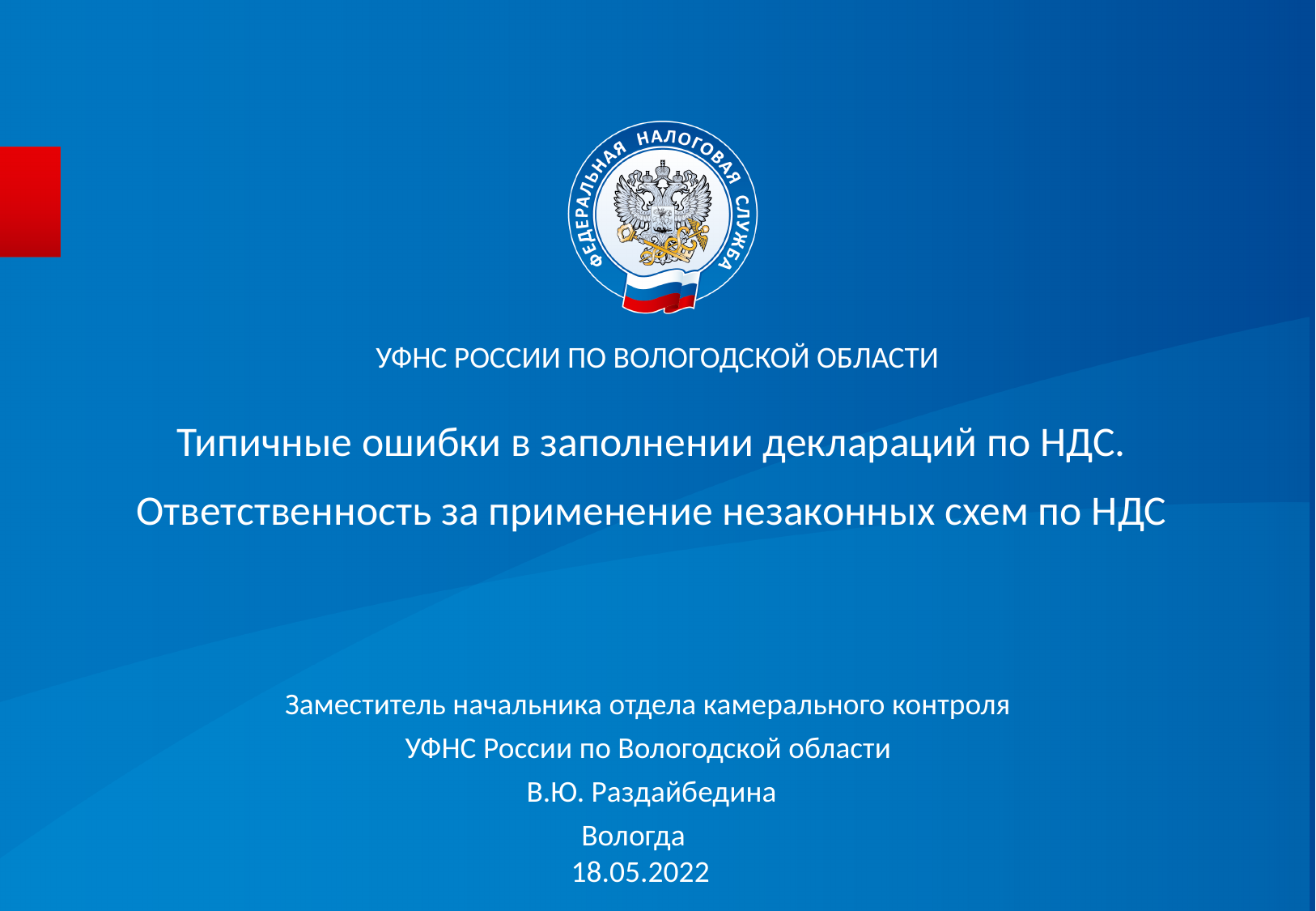

УФНС РОССИИ ПО ВОЛОГОДСКОЙ ОБЛАСТИ
Типичные ошибки в заполнении деклараций по НДС.
Ответственность за применение незаконных схем по НДС

Заместитель начальника отдела камерального контроля
УФНС России по Вологодской области
В.Ю. Раздайбедина
Вологда   18.05.2022